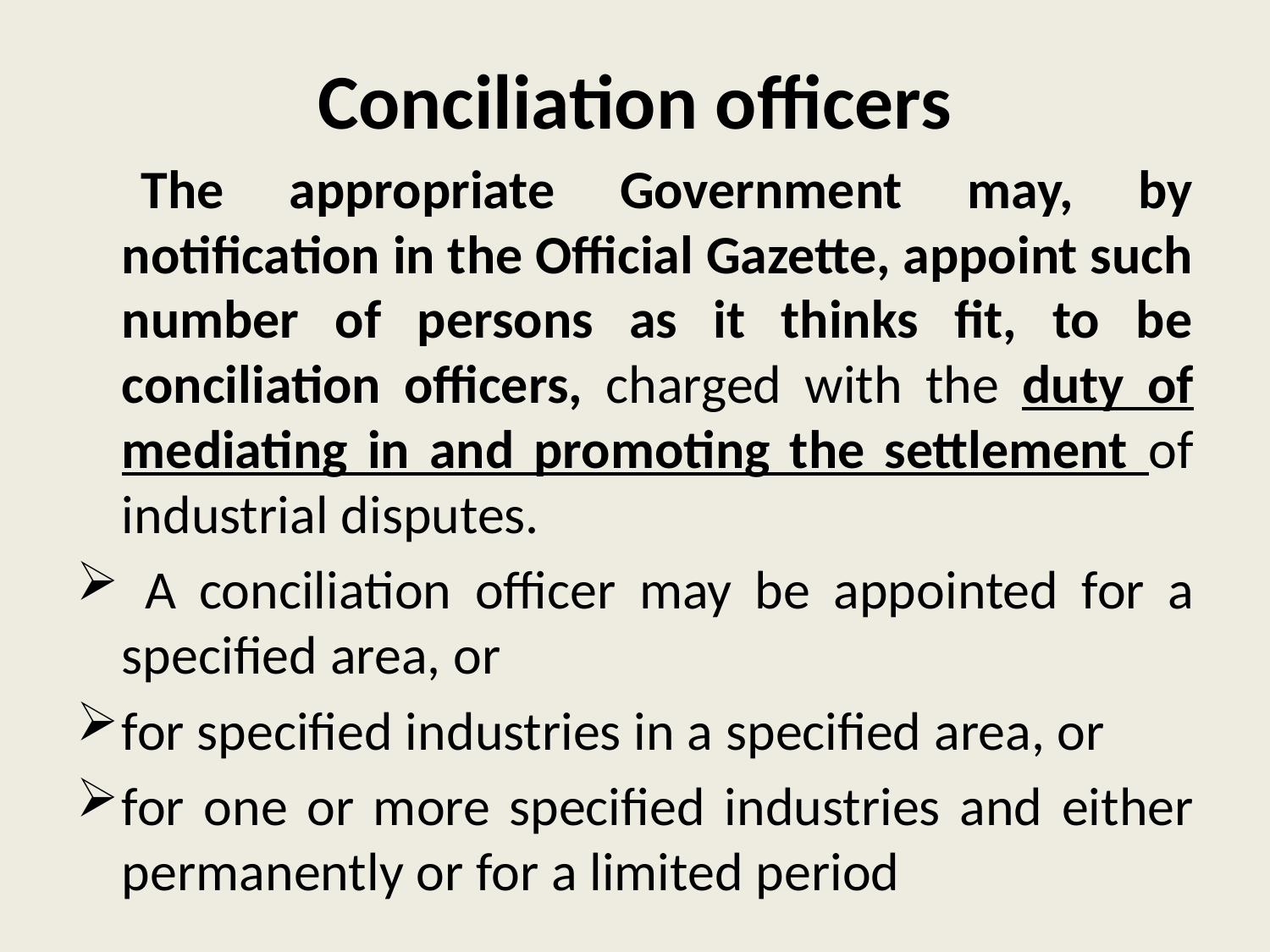

# Conciliation officers
 The appropriate Government may, by notification in the Official Gazette, appoint such number of persons as it thinks fit, to be conciliation officers, charged with the duty of mediating in and promoting the settlement of industrial disputes.
 A conciliation officer may be appointed for a specified area, or
for specified industries in a specified area, or
for one or more specified industries and either permanently or for a limited period